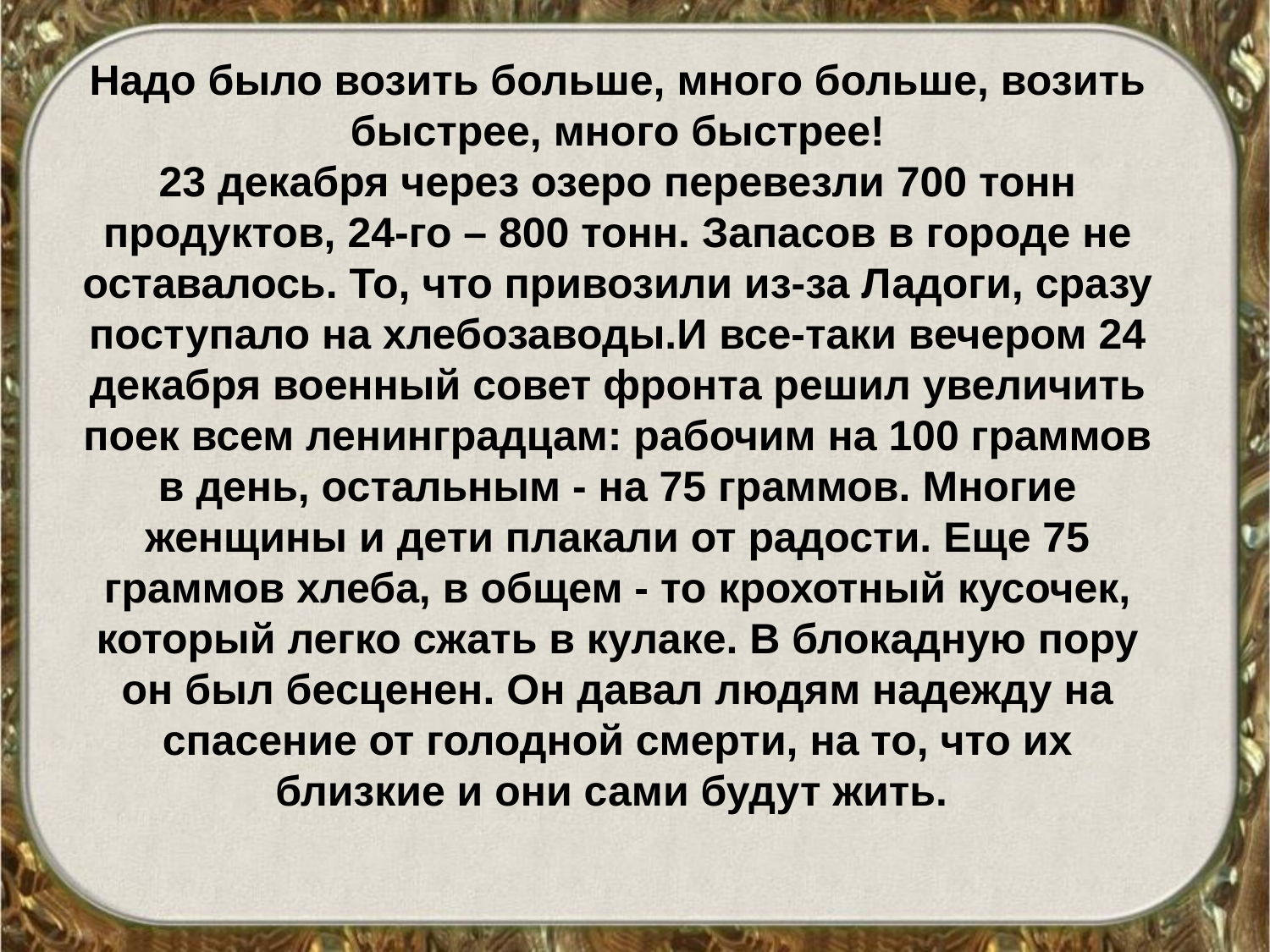

Надо было возить больше, много больше, возить быстрее, много быстрее!
23 декабря через озеро перевезли 700 тонн продуктов, 24-го – 800 тонн. Запасов в городе не оставалось. То, что привозили из-за Ладоги, сразу поступало на хлебозаводы.И все-таки вечером 24 декабря военный совет фронта решил увеличить поек всем ленинградцам: рабочим на 100 граммов в день, остальным - на 75 граммов. Многие женщины и дети плакали от радости. Еще 75 граммов хлеба, в общем - то крохотный кусочек, который легко сжать в кулаке. В блокадную пору он был бесценен. Он давал людям надежду на спасение от голодной смерти, на то, что их близкие и они сами будут жить.